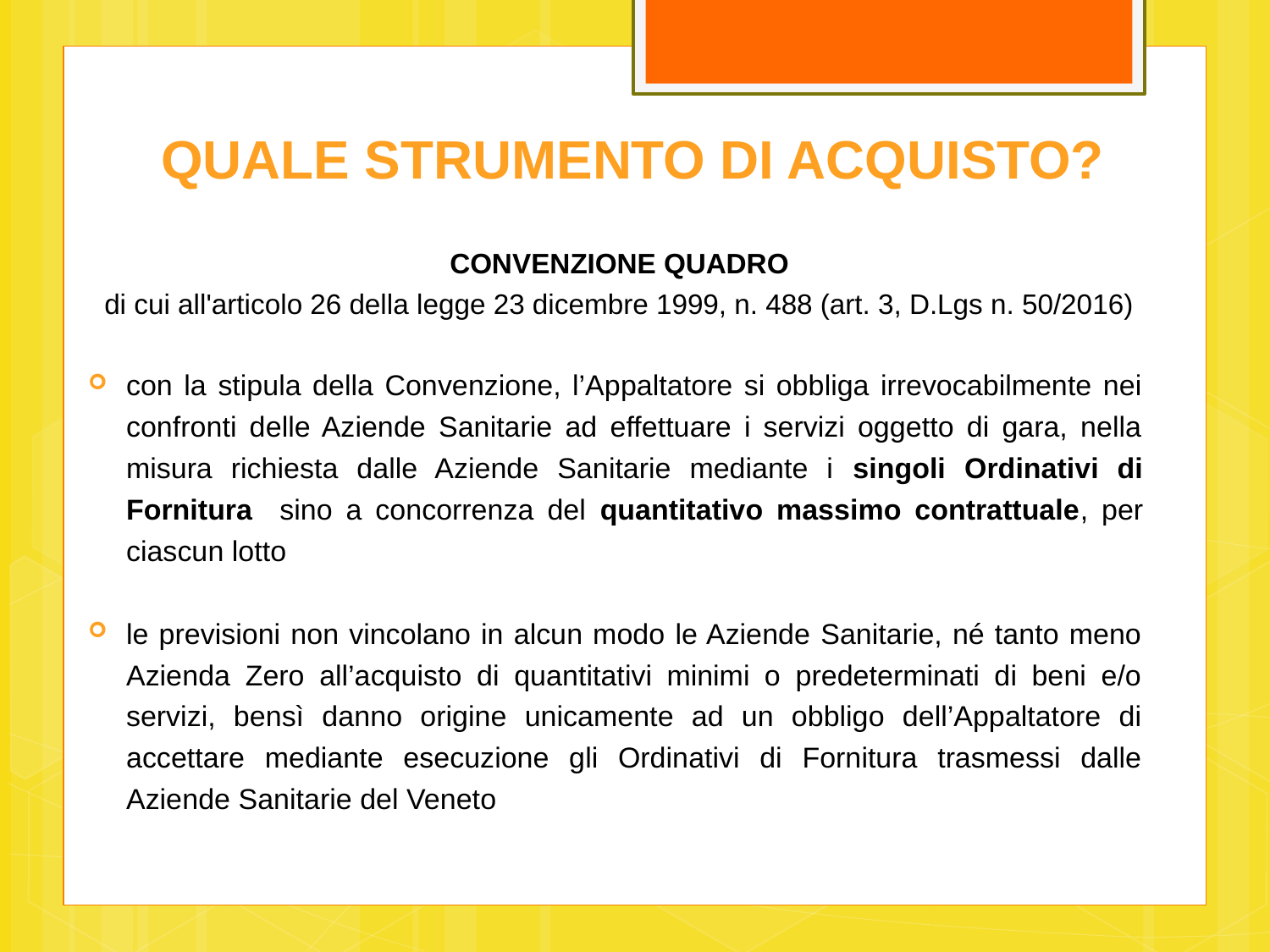

QUALE STRUMENTO DI ACQUISTO?

CONVENZIONE QUADRO
di cui all'articolo 26 della legge 23 dicembre 1999, n. 488 (art. 3, D.Lgs n. 50/2016)

con la stipula della Convenzione, l’Appaltatore si obbliga irrevocabilmente nei confronti delle Aziende Sanitarie ad effettuare i servizi oggetto di gara, nella misura richiesta dalle Aziende Sanitarie mediante i singoli Ordinativi di Fornitura  sino a concorrenza del quantitativo massimo contrattuale, per ciascun lotto

le previsioni non vincolano in alcun modo le Aziende Sanitarie, né tanto meno Azienda Zero all’acquisto di quantitativi minimi o predeterminati di beni e/o servizi, bensì danno origine unicamente ad un obbligo dell’Appaltatore di accettare mediante esecuzione gli Ordinativi di Fornitura trasmessi dalle Aziende Sanitarie del Veneto